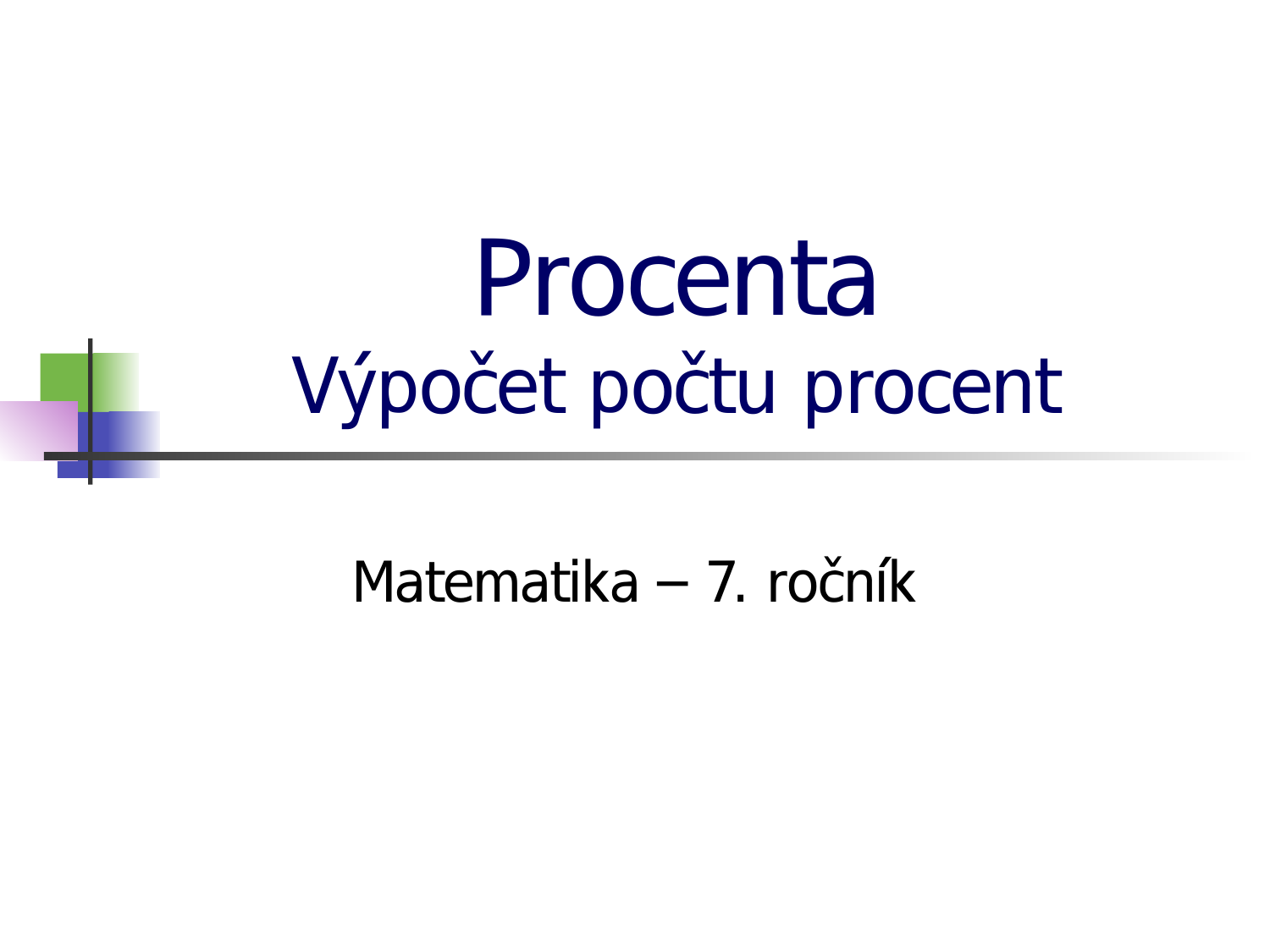

# Procenta Výpočet počtu procent
Matematika – 7. ročník